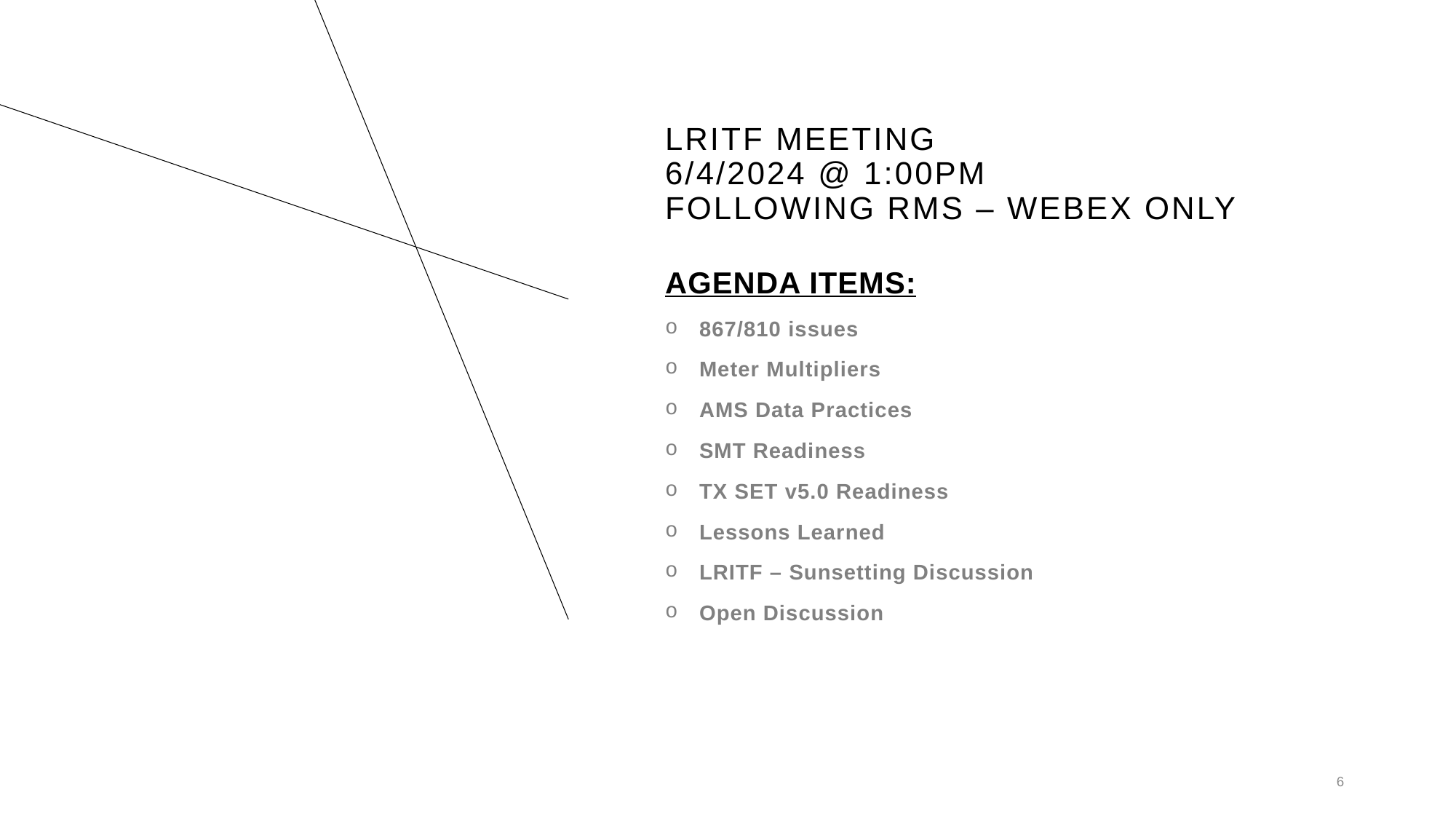

# Lritf meeting 6/4/2024 @ 1:00PM following RMS – Webex only
AGENDA ITEMS:
867/810 issues
Meter Multipliers
AMS Data Practices
SMT Readiness
TX SET v5.0 Readiness
Lessons Learned
LRITF – Sunsetting Discussion
Open Discussion

6